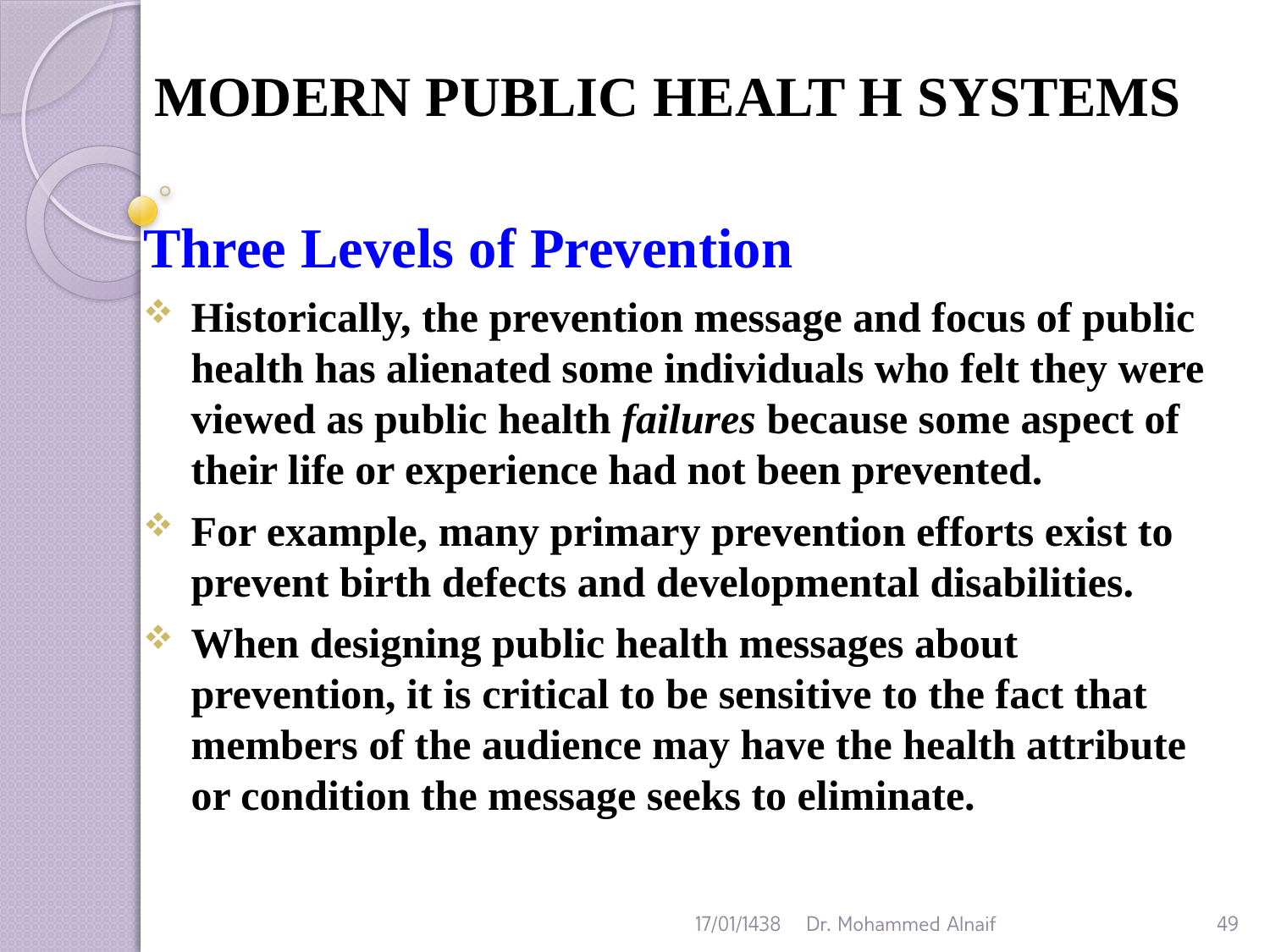

# MODERN PUBLIC HEALT H SYSTEMS
Three Levels of Prevention
Historically, the prevention message and focus of public health has alienated some individuals who felt they were viewed as public health failures because some aspect of their life or experience had not been prevented.
For example, many primary prevention efforts exist to prevent birth defects and developmental disabilities.
When designing public health messages about prevention, it is critical to be sensitive to the fact that members of the audience may have the health attribute or condition the message seeks to eliminate.
17/01/1438
Dr. Mohammed Alnaif
49